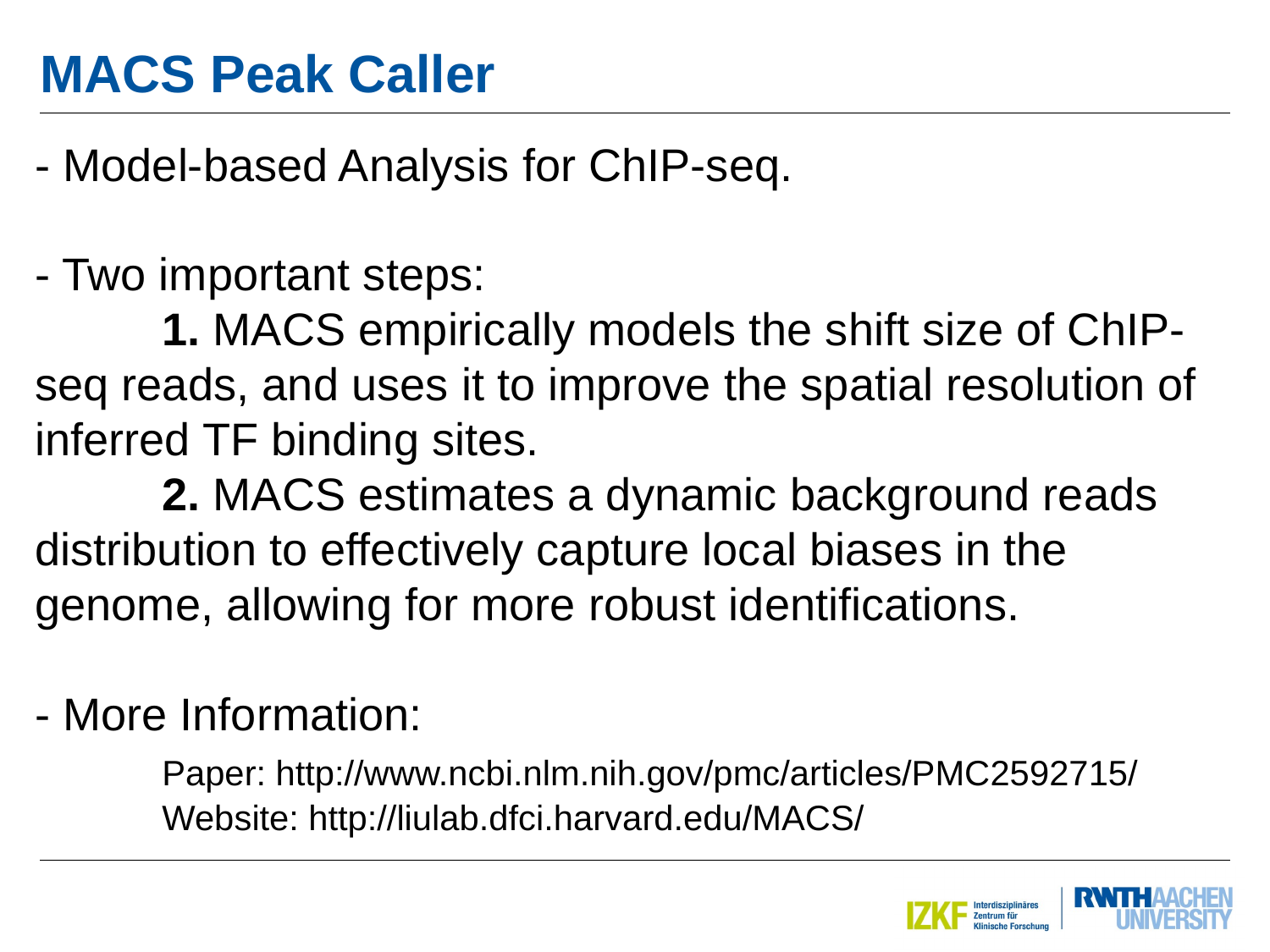

MACS Peak Caller

- Model-based Analysis for ChIP-seq.

- Two important steps:
	1. MACS empirically models the shift size of ChIP-seq reads, and uses it to improve the spatial resolution of inferred TF binding sites.
	2. MACS estimates a dynamic background reads distribution to effectively capture local biases in the genome, allowing for more robust identifications.

- More Information:
	Paper: http://www.ncbi.nlm.nih.gov/pmc/articles/PMC2592715/
	Website: http://liulab.dfci.harvard.edu/MACS/